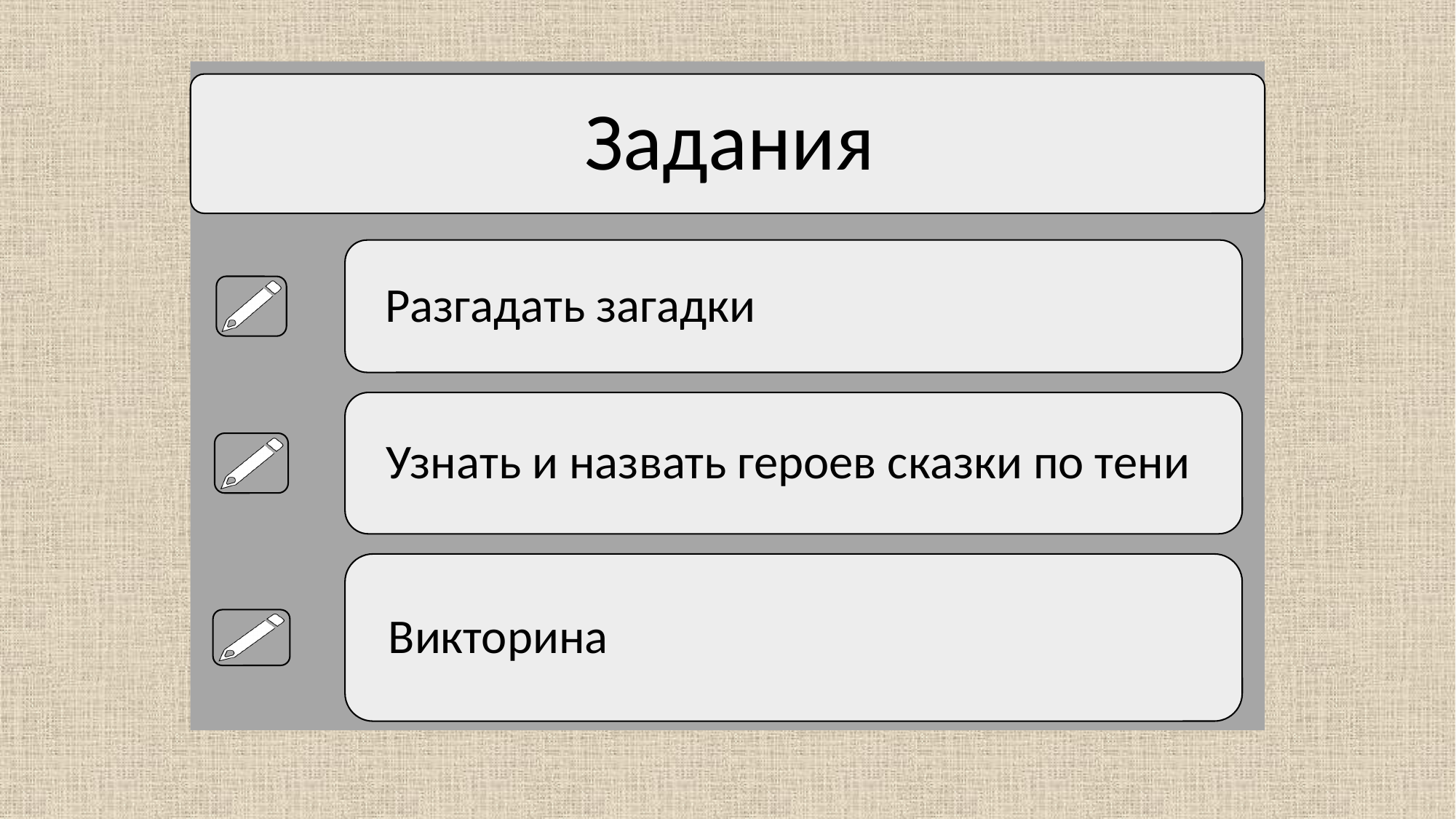

Задания
Разгадать загадки
Узнать и назвать героев сказки по тени
Викторина